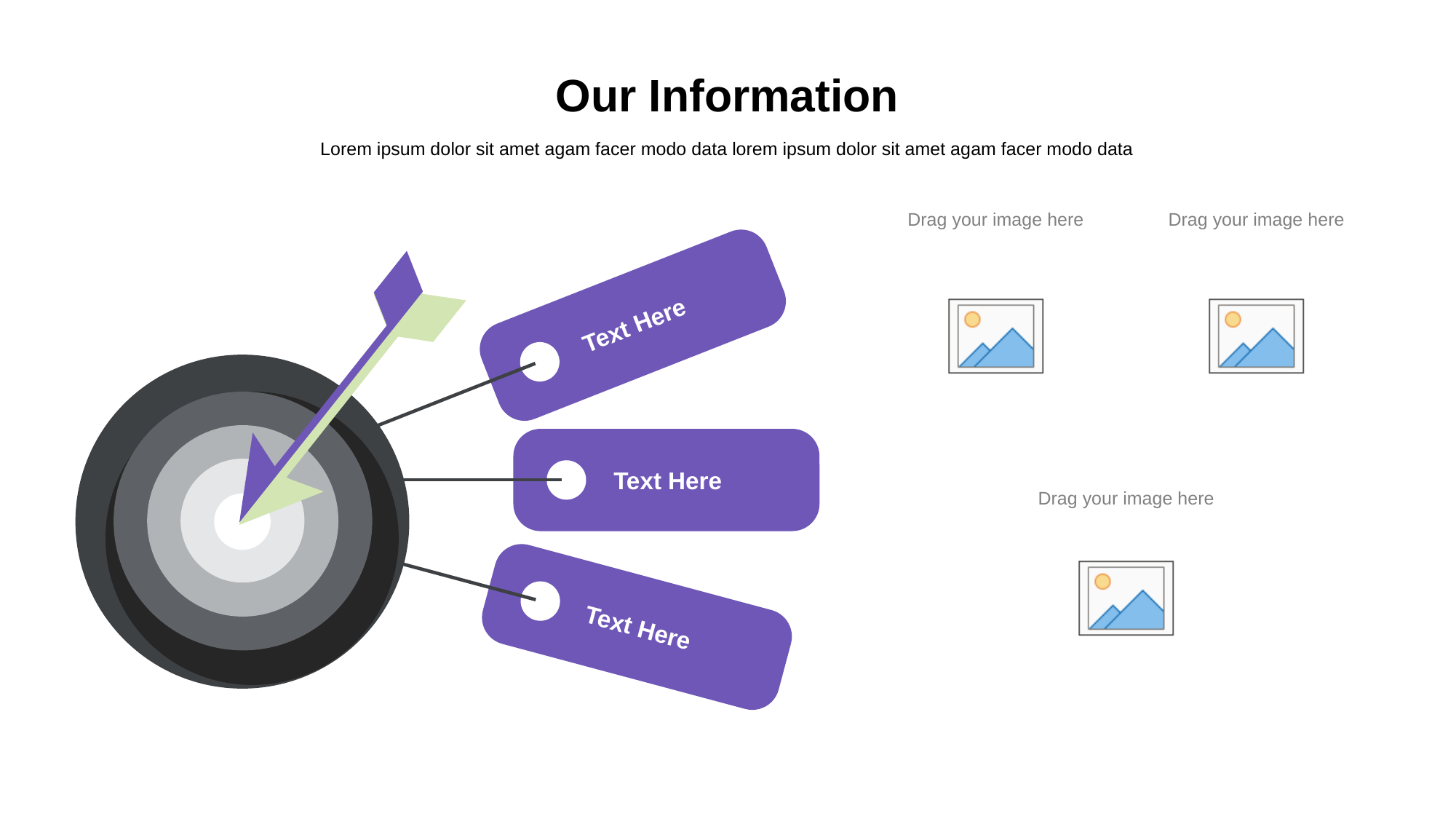

Our Information
Lorem ipsum dolor sit amet agam facer modo data lorem ipsum dolor sit amet agam facer modo data

Text Here

Text Here

Text Here